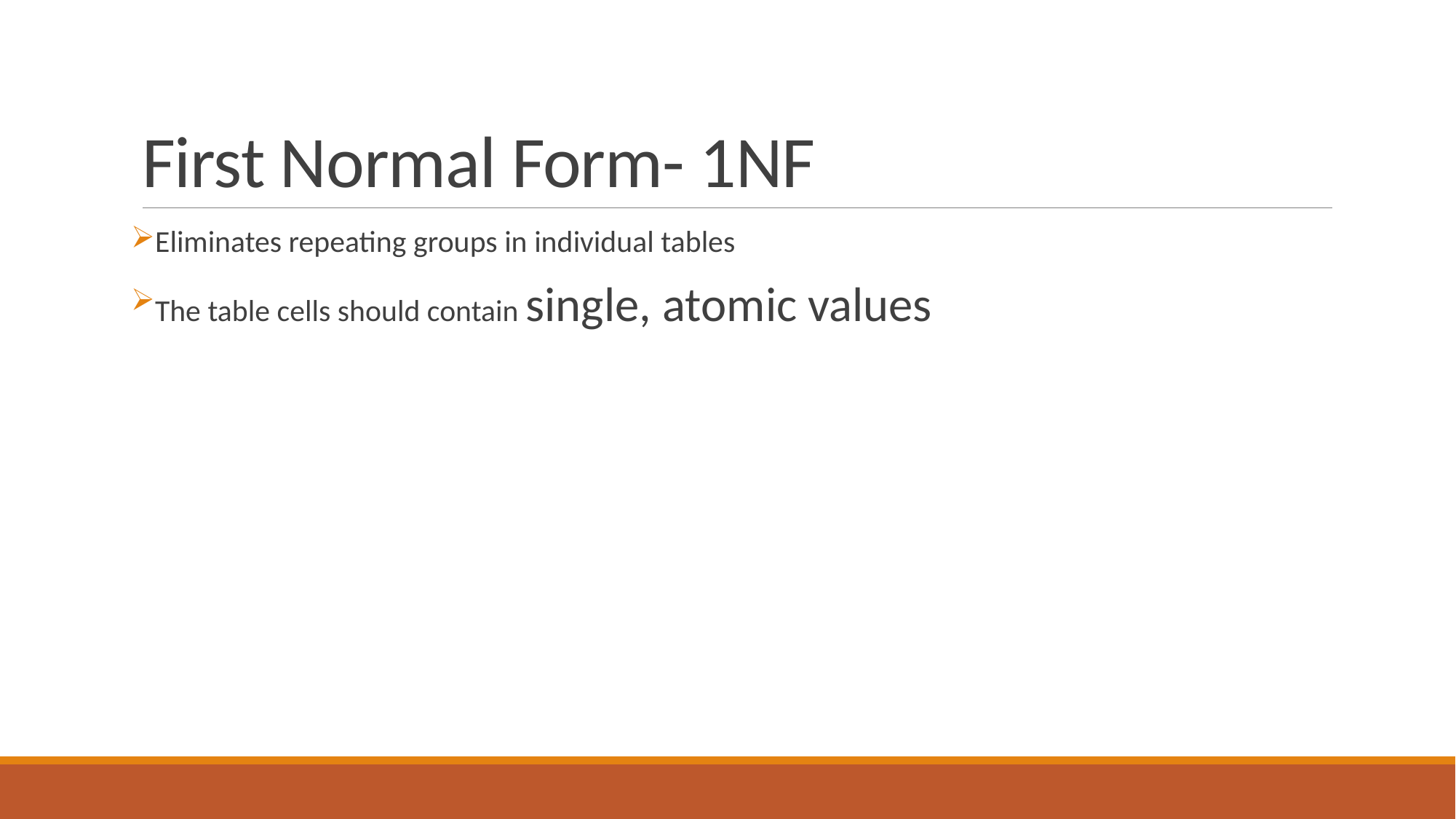

# First Normal Form- 1NF
Eliminates repeating groups in individual tables
The table cells should contain single, atomic values